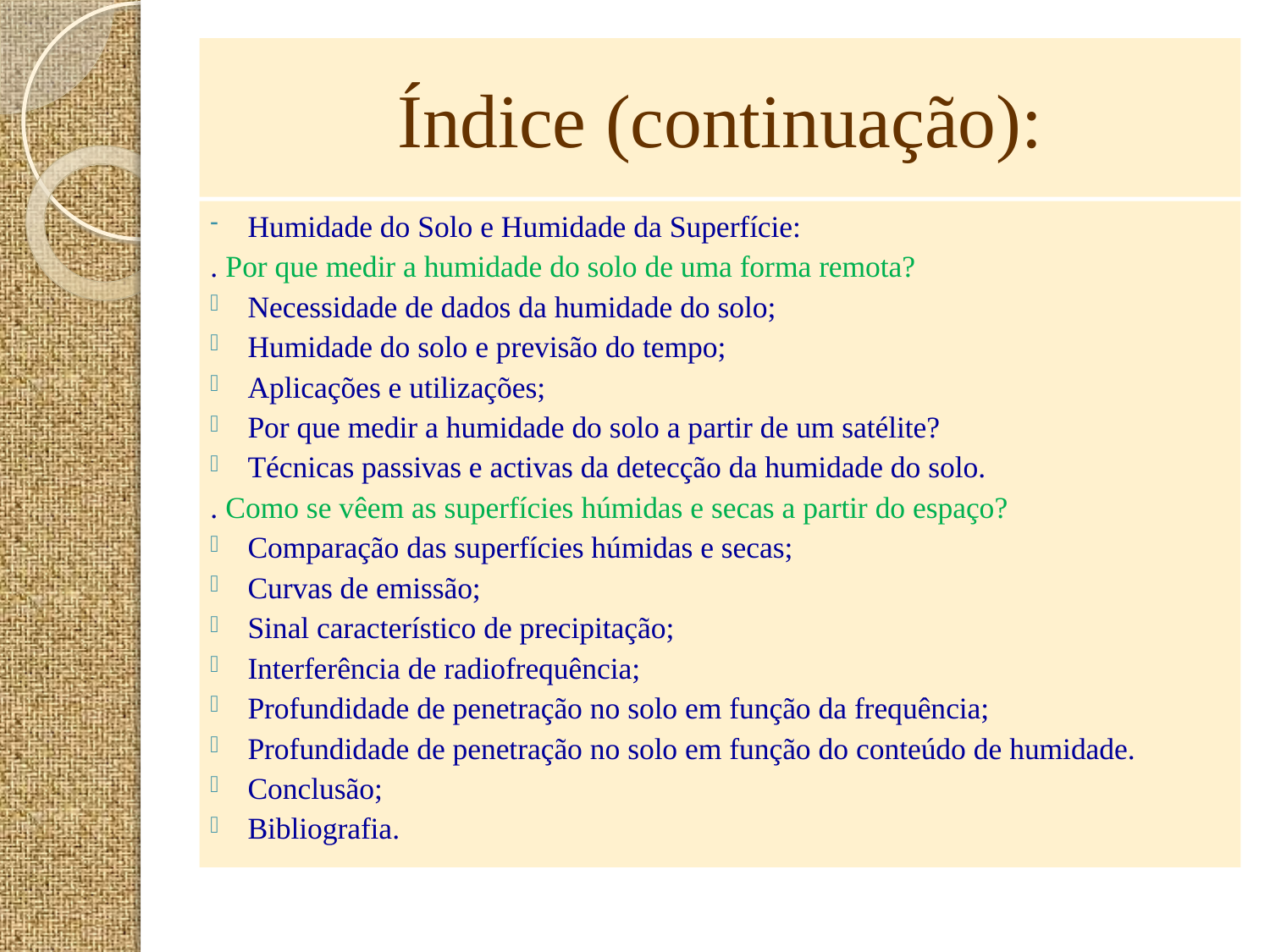

# Índice (continuação):
Humidade do Solo e Humidade da Superfície:
. Por que medir a humidade do solo de uma forma remota?
Necessidade de dados da humidade do solo;
Humidade do solo e previsão do tempo;
Aplicações e utilizações;
Por que medir a humidade do solo a partir de um satélite?
Técnicas passivas e activas da detecção da humidade do solo.
. Como se vêem as superfícies húmidas e secas a partir do espaço?
Comparação das superfícies húmidas e secas;
Curvas de emissão;
Sinal característico de precipitação;
Interferência de radiofrequência;
Profundidade de penetração no solo em função da frequência;
Profundidade de penetração no solo em função do conteúdo de humidade.
Conclusão;
Bibliografia.